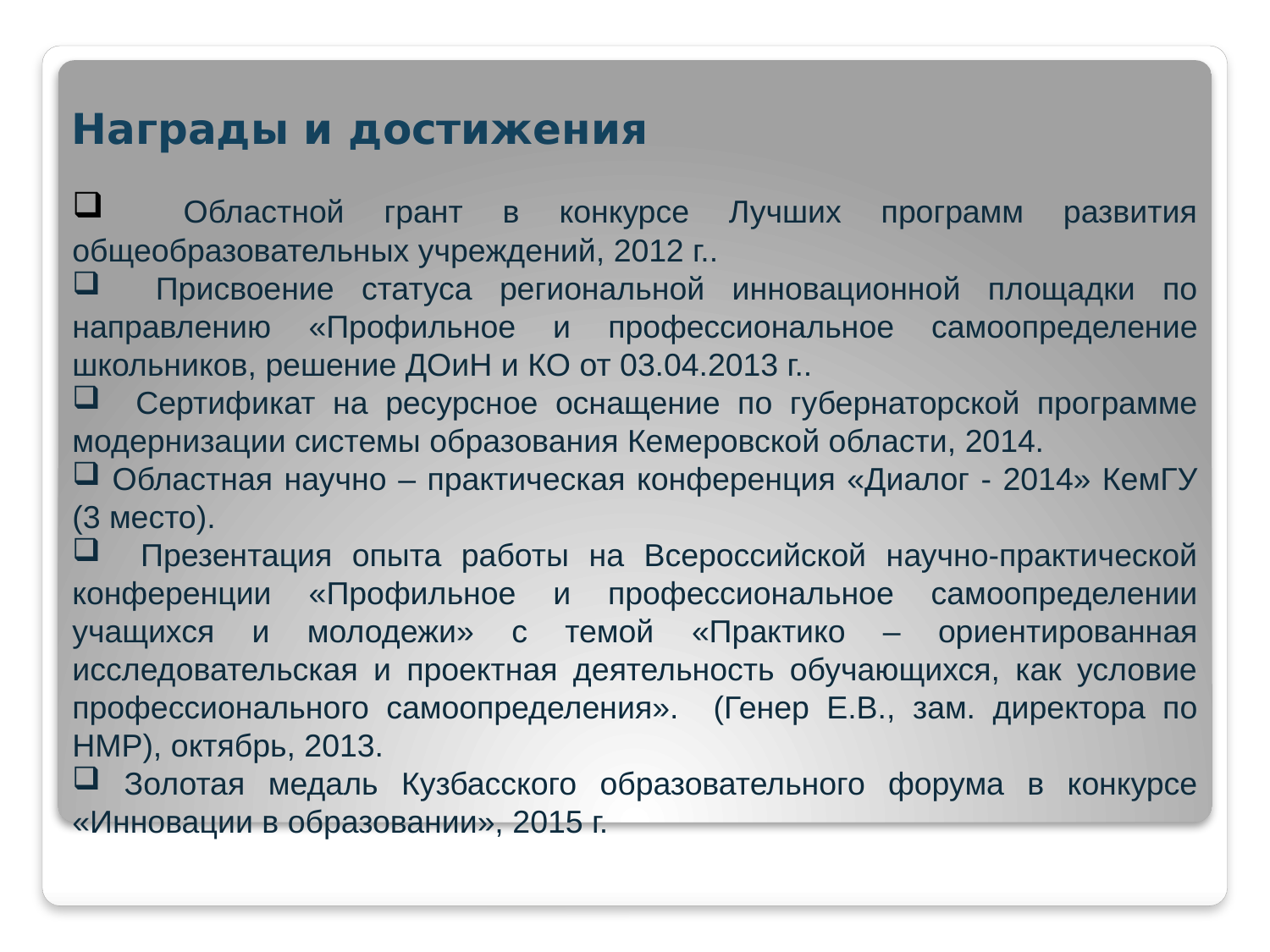

# Награды и достижения
  Областной грант в конкурсе Лучших программ развития общеобразовательных учреждений, 2012 г..
  Присвоение статуса региональной инновационной площадки по направлению «Профильное и профессиональное самоопределение школьников, решение ДОиН и КО от 03.04.2013 г..
  Сертификат на ресурсное оснащение по губернаторской программе модернизации системы образования Кемеровской области, 2014.
 Областная научно – практическая конференция «Диалог - 2014» КемГУ (3 место).
  Презентация опыта работы на Всероссийской научно-практической конференции «Профильное и профессиональное самоопределении учащихся и молодежи» с темой «Практико – ориентированная исследовательская и проектная деятельность обучающихся, как условие профессионального самоопределения».  (Генер Е.В., зам. директора по НМР), октябрь, 2013.
 Золотая медаль Кузбасского образовательного форума в конкурсе «Инновации в образовании», 2015 г.